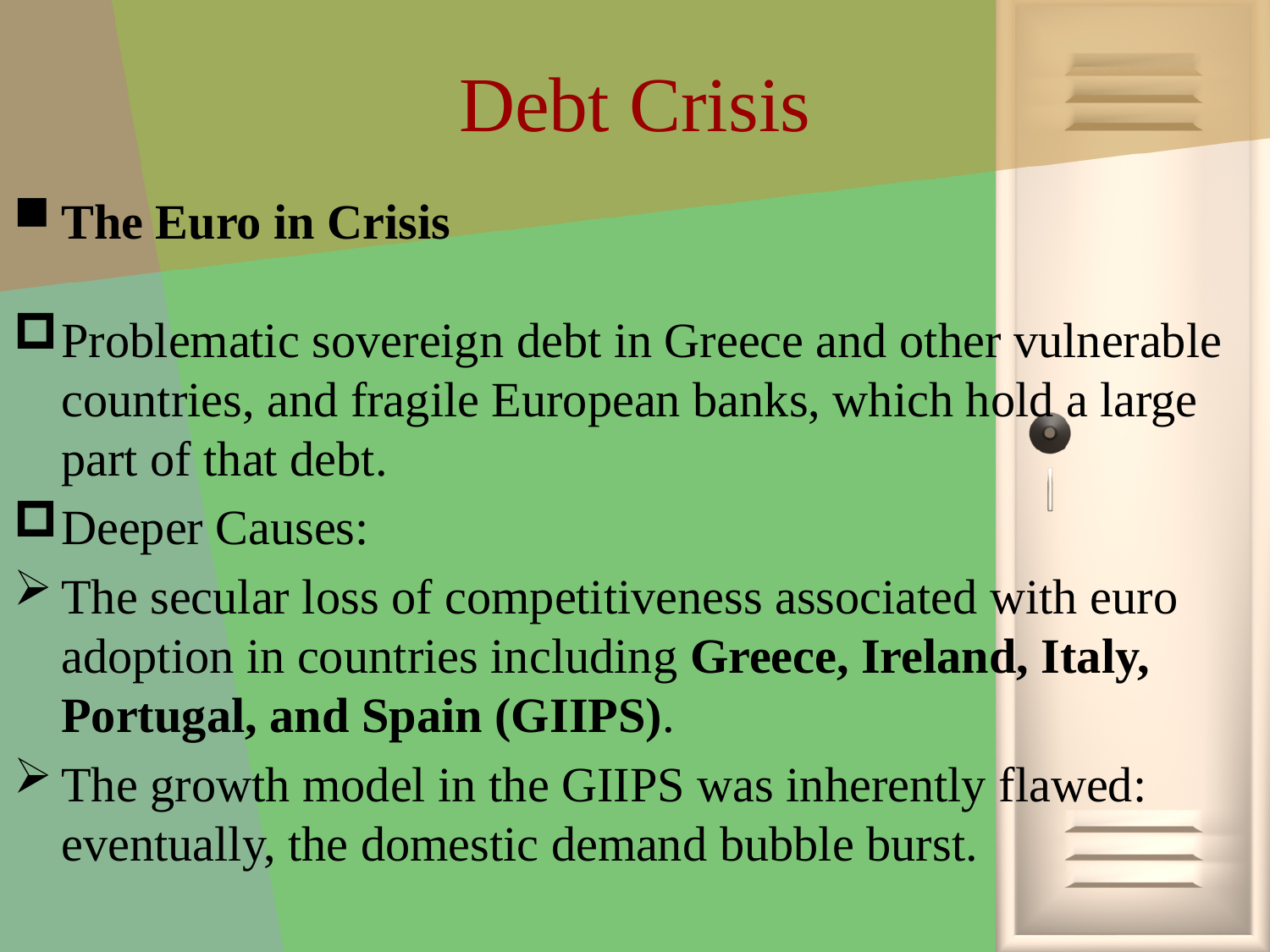

# Debt Crisis
The Euro in Crisis

Problematic sovereign debt in Greece and other vulnerable countries, and fragile European banks, which hold a large part of that debt.
Deeper Causes:
The secular loss of competitiveness associated with euro adoption in countries including Greece, Ireland, Italy, Portugal, and Spain (GIIPS).
The growth model in the GIIPS was inherently flawed: eventually, the domestic demand bubble burst.